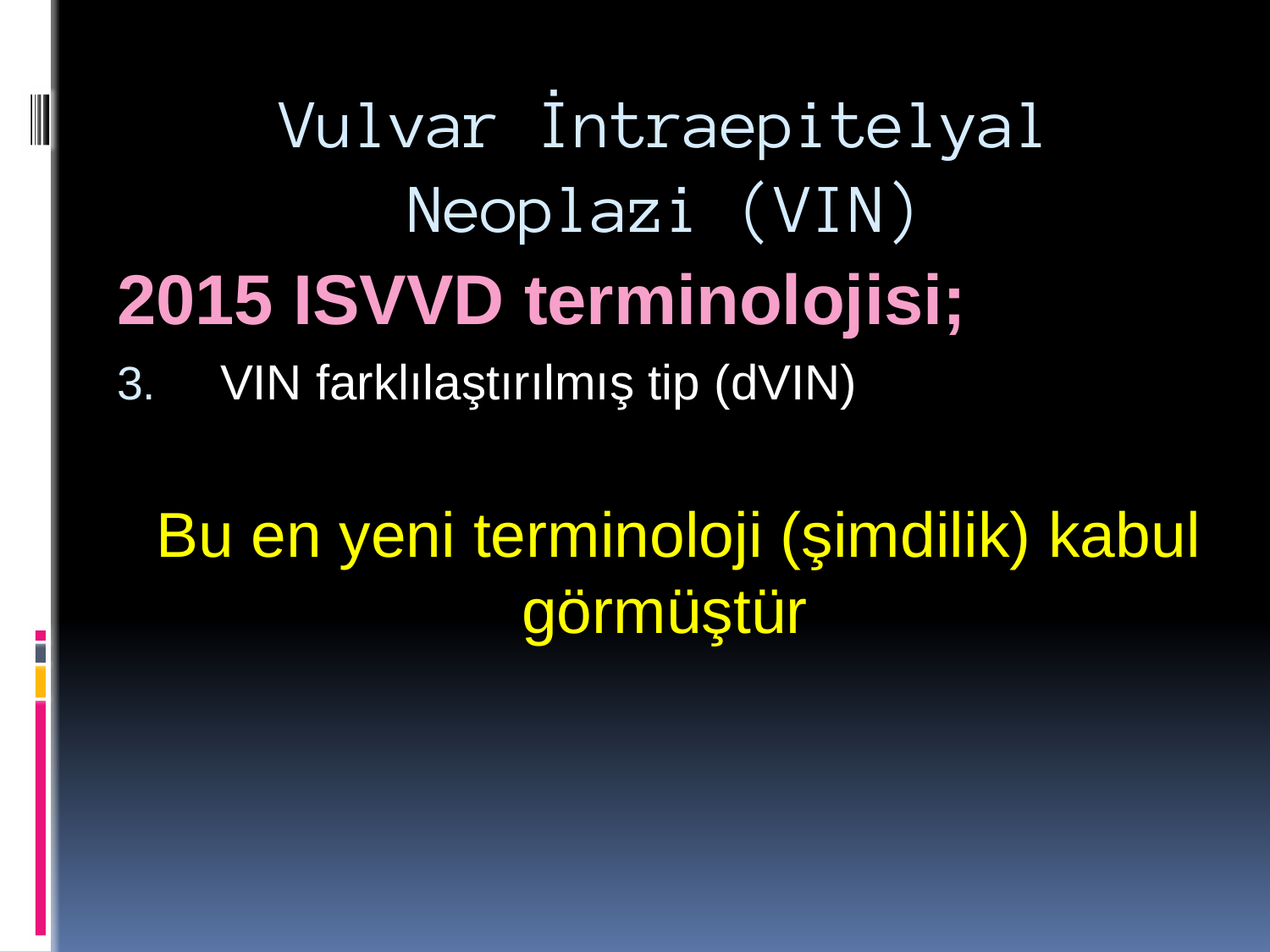

# Vulvar İntraepitelyal Neoplazi (VIN)
2015 ISVVD terminolojisi;
VIN farklılaştırılmış tip (dVIN)

  Bu en yeni terminoloji (şimdilik) kabul görmüştür